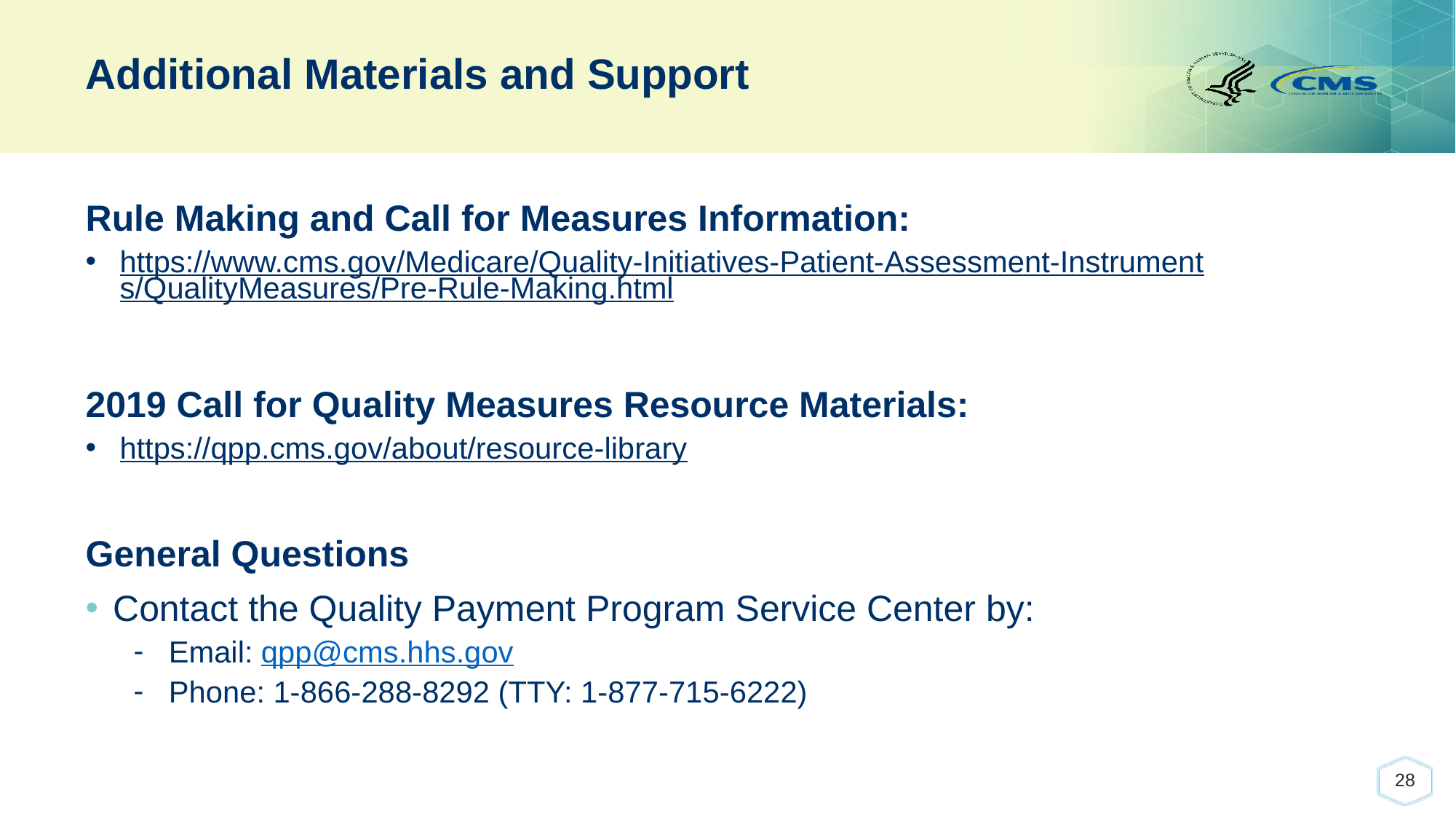

# Additional Materials and Support
Rule Making and Call for Measures Information:
https://www.cms.gov/Medicare/Quality-Initiatives-Patient-Assessment-Instruments/QualityMeasures/Pre-Rule-Making.html

2019 Call for Quality Measures Resource Materials:
https://qpp.cms.gov/about/resource-library

General Questions
Contact the Quality Payment Program Service Center by:
Email: qpp@cms.hhs.gov
Phone: 1-866-288-8292 (TTY: 1-877-715-6222)

28